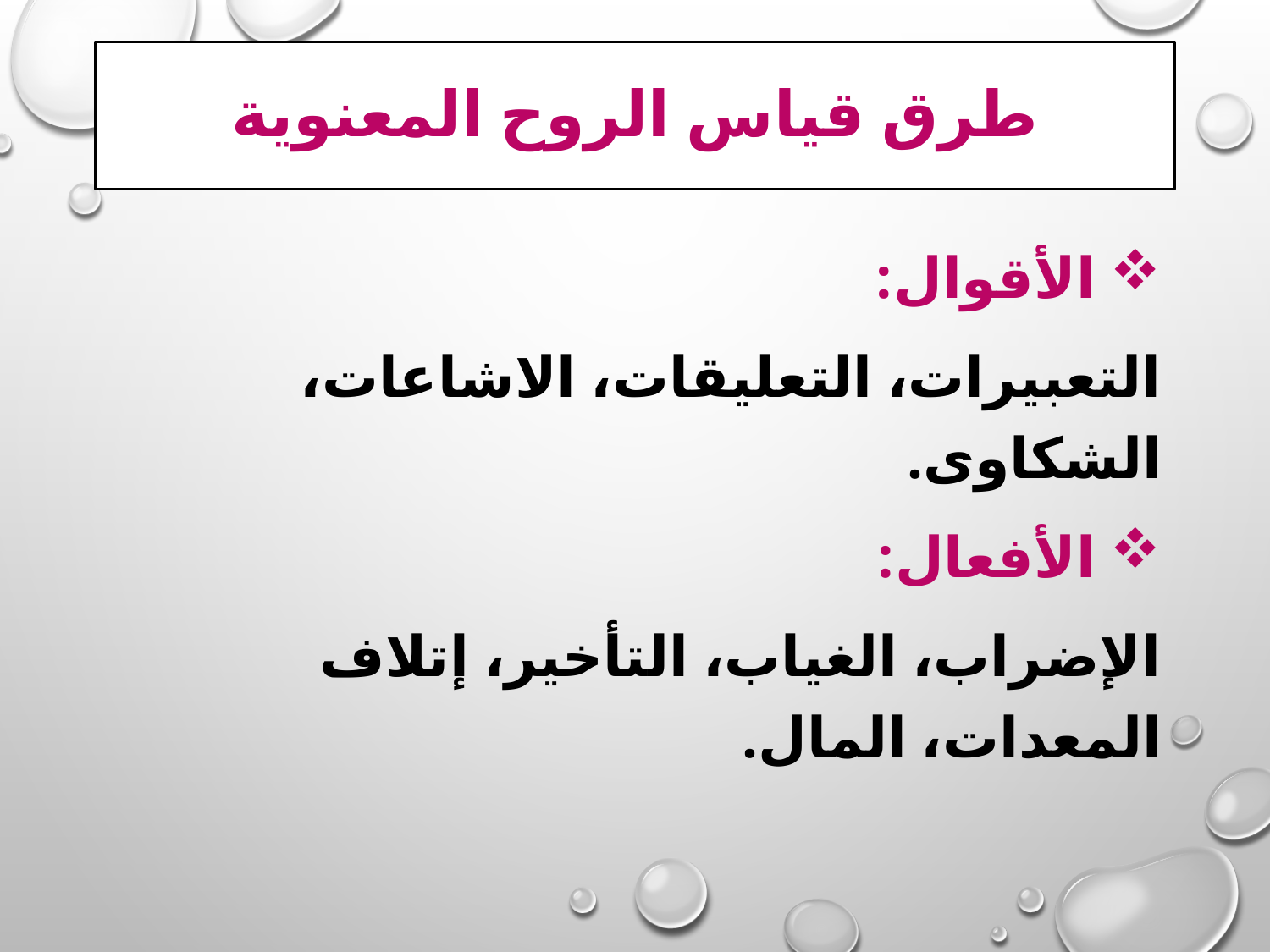

# طرق قياس الروح المعنوية
 الأقوال:
التعبيرات، التعليقات، الاشاعات، الشكاوى.
 الأفعال:
الإضراب، الغياب، التأخير، إتلاف المعدات، المال.